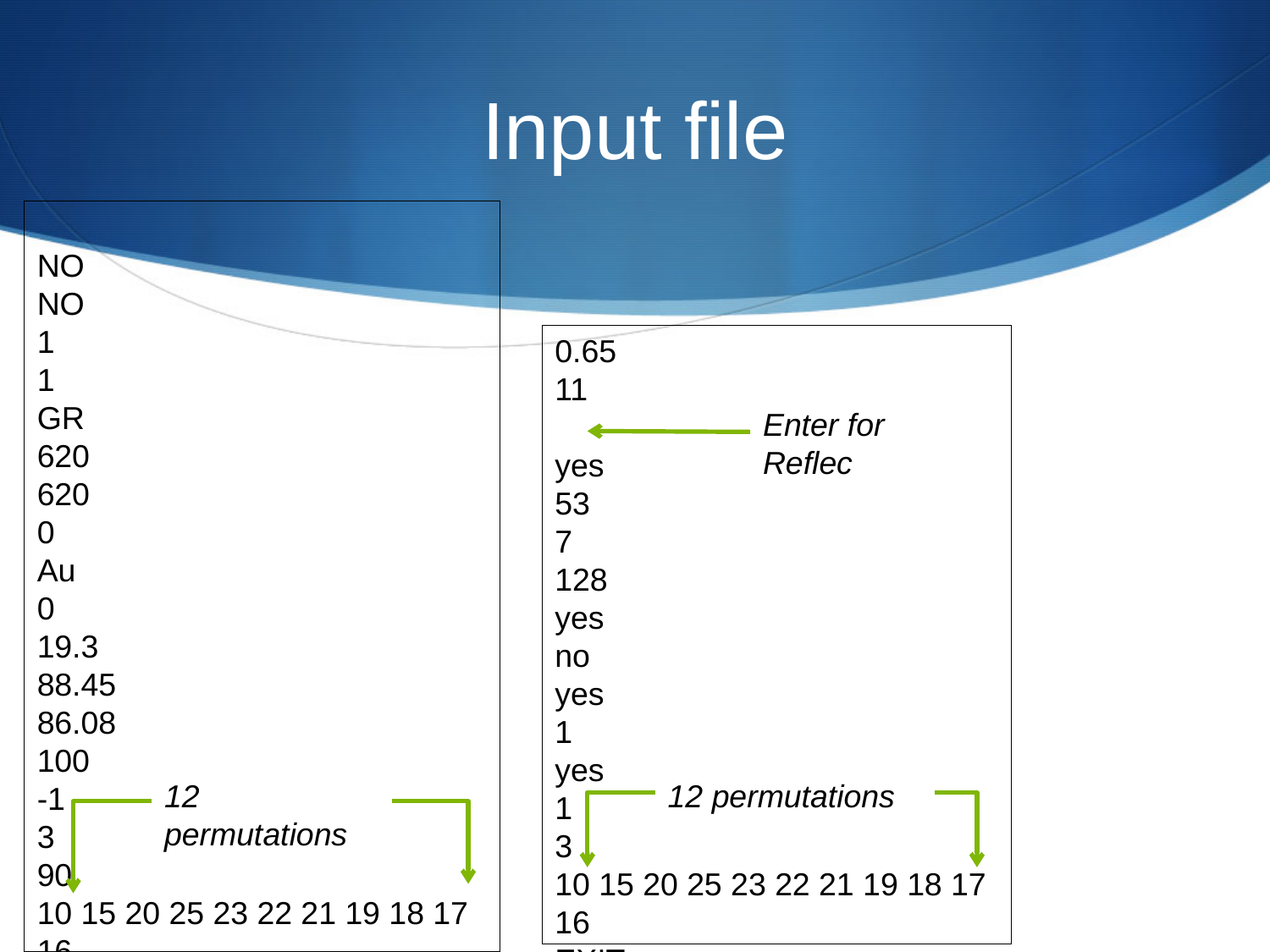

# Input file

NO
NO
1
1
GR
620
620
0
Au
0
19.3
88.45
86.08
100
-1
3
90
10 15 20 25 23 22 21 19 18 17 16

12 permutations
0.65
11

yes
53
7
128
yes
no
yes
1
yes
1
3
10 15 20 25 23 22 21 19 18 17 16
EXIT
Enter for Reflec
12 permutations